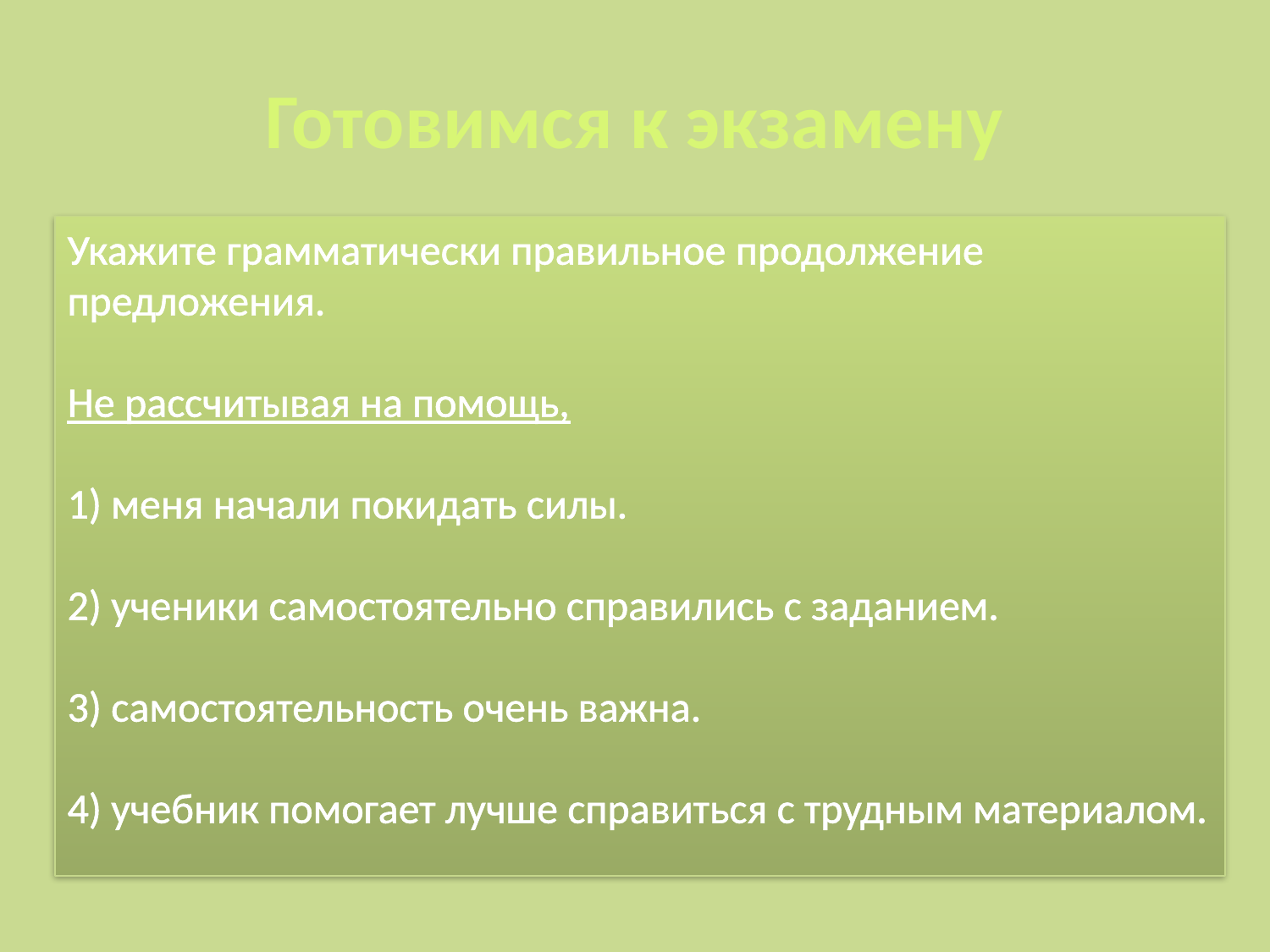

# Готовимся к экзамену
Укажите грамматически правильное продолжение предложения.

Не рассчитывая на помощь,

1) меня начали покидать силы.

2) ученики самостоятельно справились с заданием.

3) самостоятельность очень важна.

4) учебник помогает лучше справиться с трудным материалом.